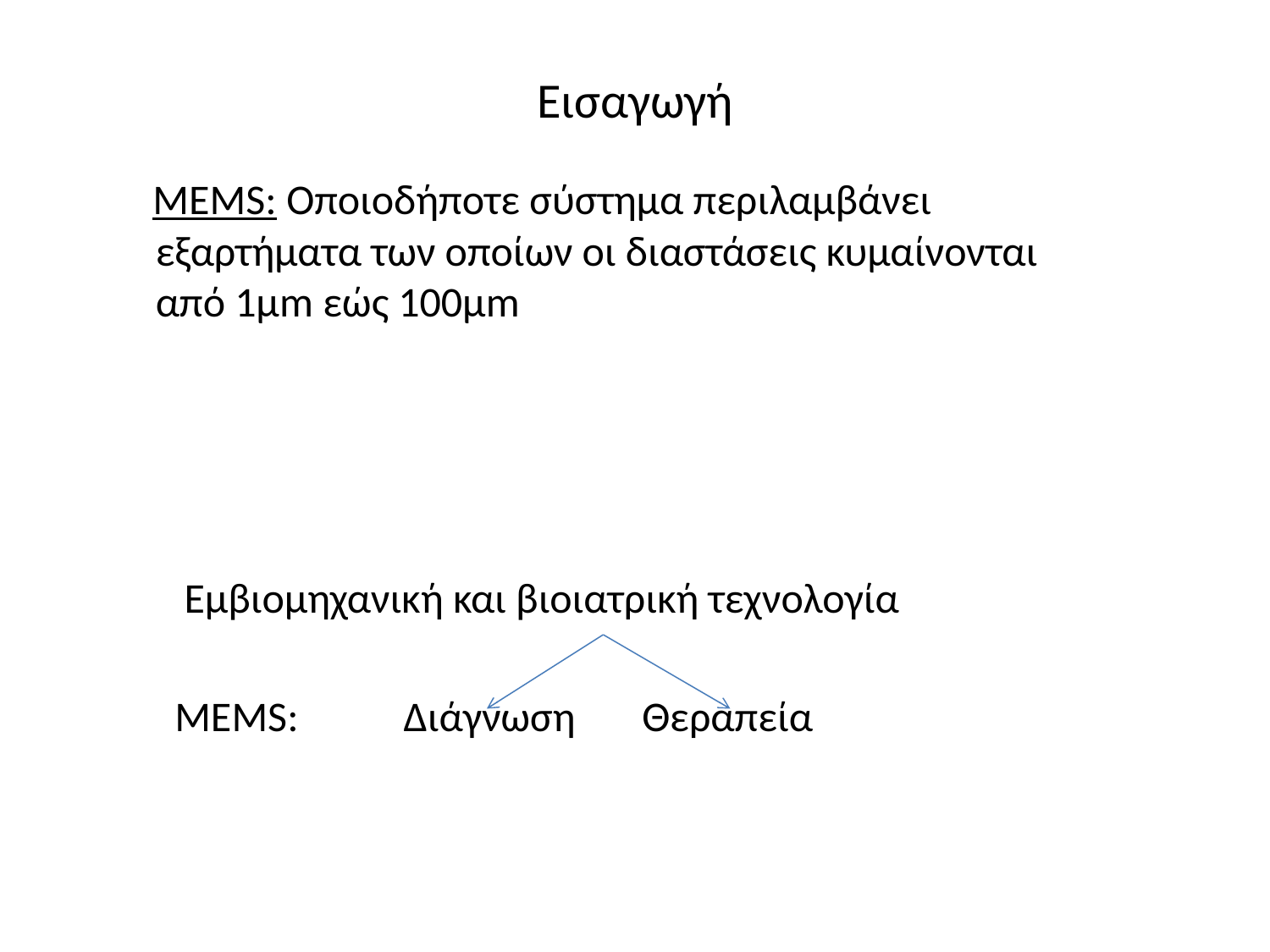

# Εισαγωγή
    MEMS: Oποιoδήποτε σύστημα περιλαμβάνει εξαρτήματα των οποίων οι διαστάσεις κυμαίνονται από 1μm εώς 100μm

        Εμβιομηχανική και βιοιατρική τεχνολογία

       ΜΕΜS:           Διάγνωση       Θεραπεία